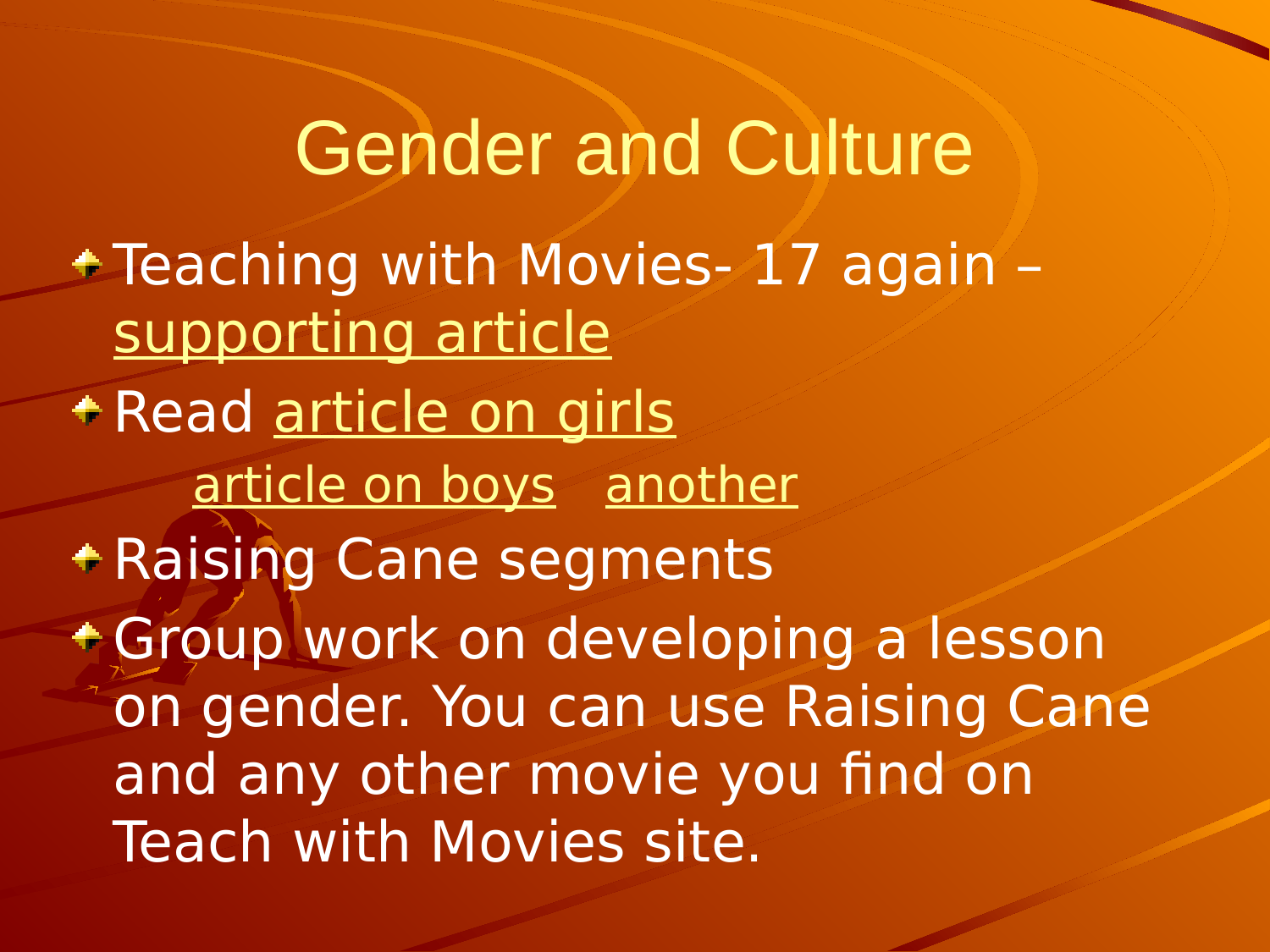

# Gender and Culture
Teaching with Movies- 17 again – supporting article
Read article on girls
article on boys	another
Raising Cane segments
Group work on developing a lesson on gender. You can use Raising Cane and any other movie you find on Teach with Movies site.